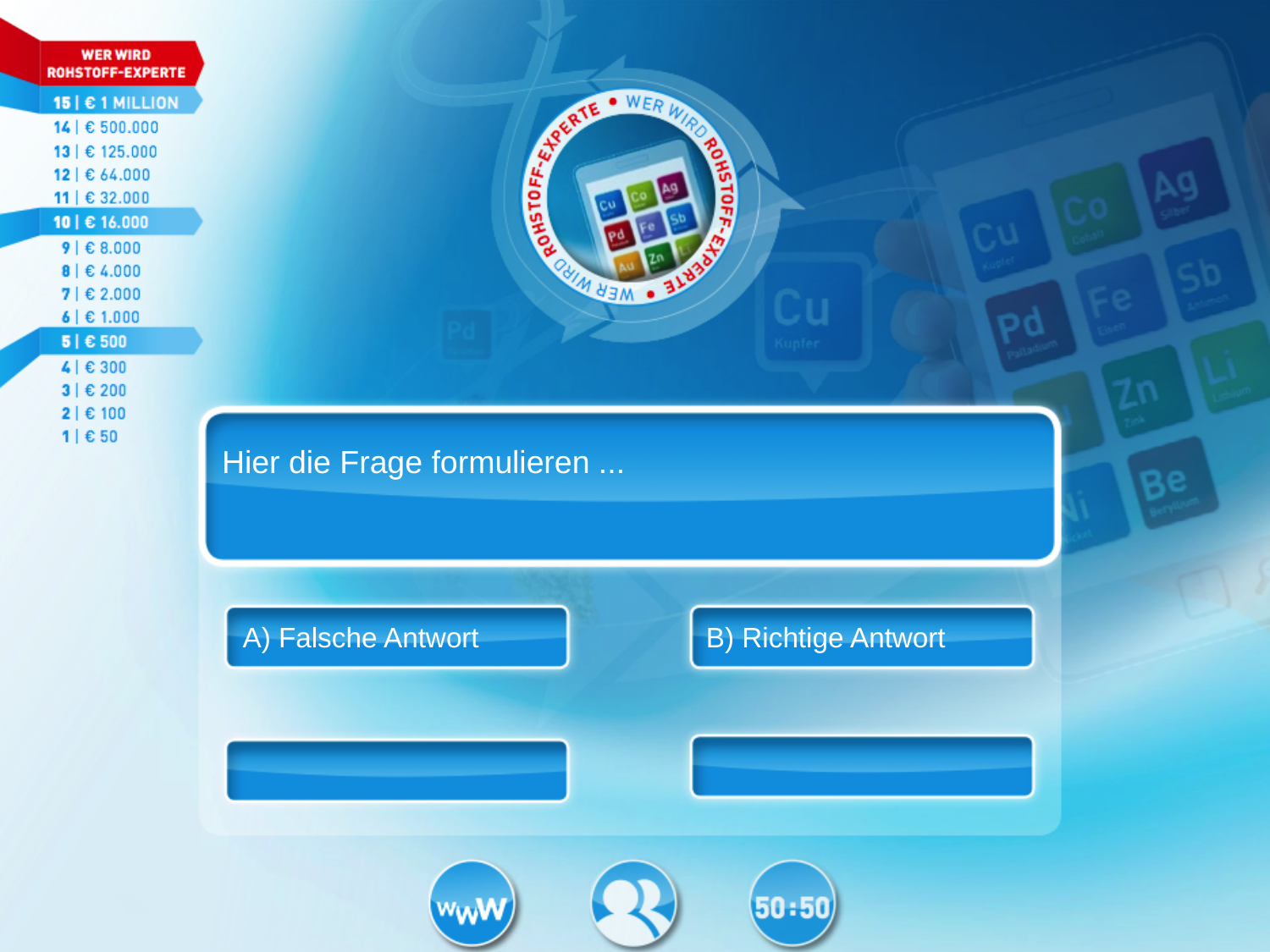

Hier die Frage formulieren ...
A) Falsche Antwort
B) Richtige Antwort